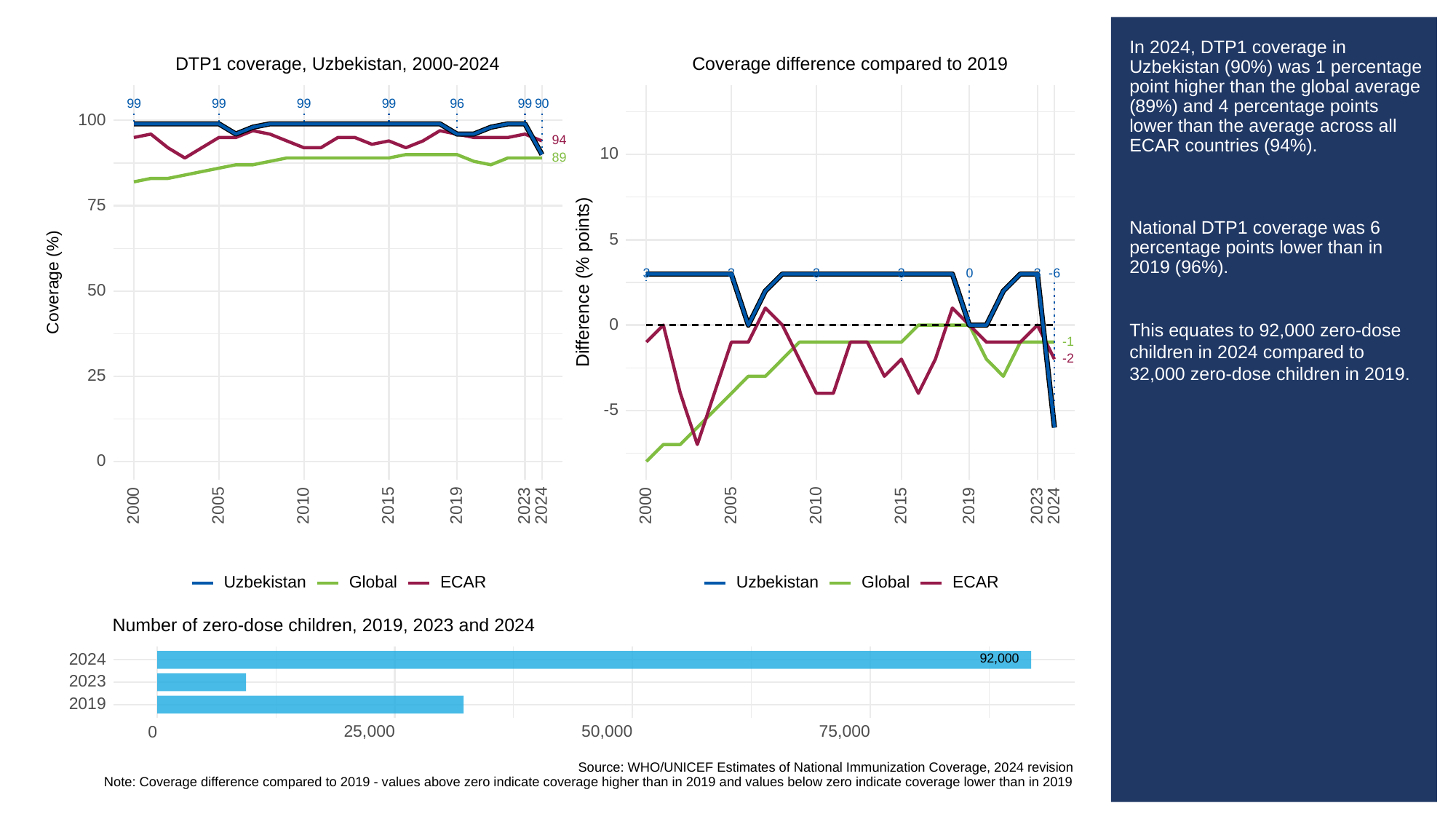

# In 2024, DTP1 coverage in Uzbekistan (90%) was 1 percentage point higher than the global average (89%) and 4 percentage points lower than the average across all ECAR countries (94%).

National DTP1 coverage was 6 percentage points lower than in 2019 (96%).

This equates to 92,000 zero-dose children in 2024 compared to 32,000 zero-dose children in 2019.

Coverage difference compared to 2019
DTP1 coverage, Uzbekistan, 2000-2024

99
99
99
99
96
99
90

100

94
10
89

75

5

3
3
3
3
3
0
-6
Difference (% points)

Coverage (%)

50

0

-1
-2

25

-5

0

2023
2023
2000
2005
2010
2015
2019
2024
2000
2005
2010
2015
2019
2024
Global
ECAR
Global
ECAR
Uzbekistan
Uzbekistan

Number of zero-dose children, 2019, 2023 and 2024

92,000
2024

2023

2019

25,000
50,000
75,000
0
Source: WHO/UNICEF Estimates of National Immunization Coverage, 2024 revision
Note: Coverage difference compared to 2019 - values above zero indicate coverage higher than in 2019 and values below zero indicate coverage lower than in 2019